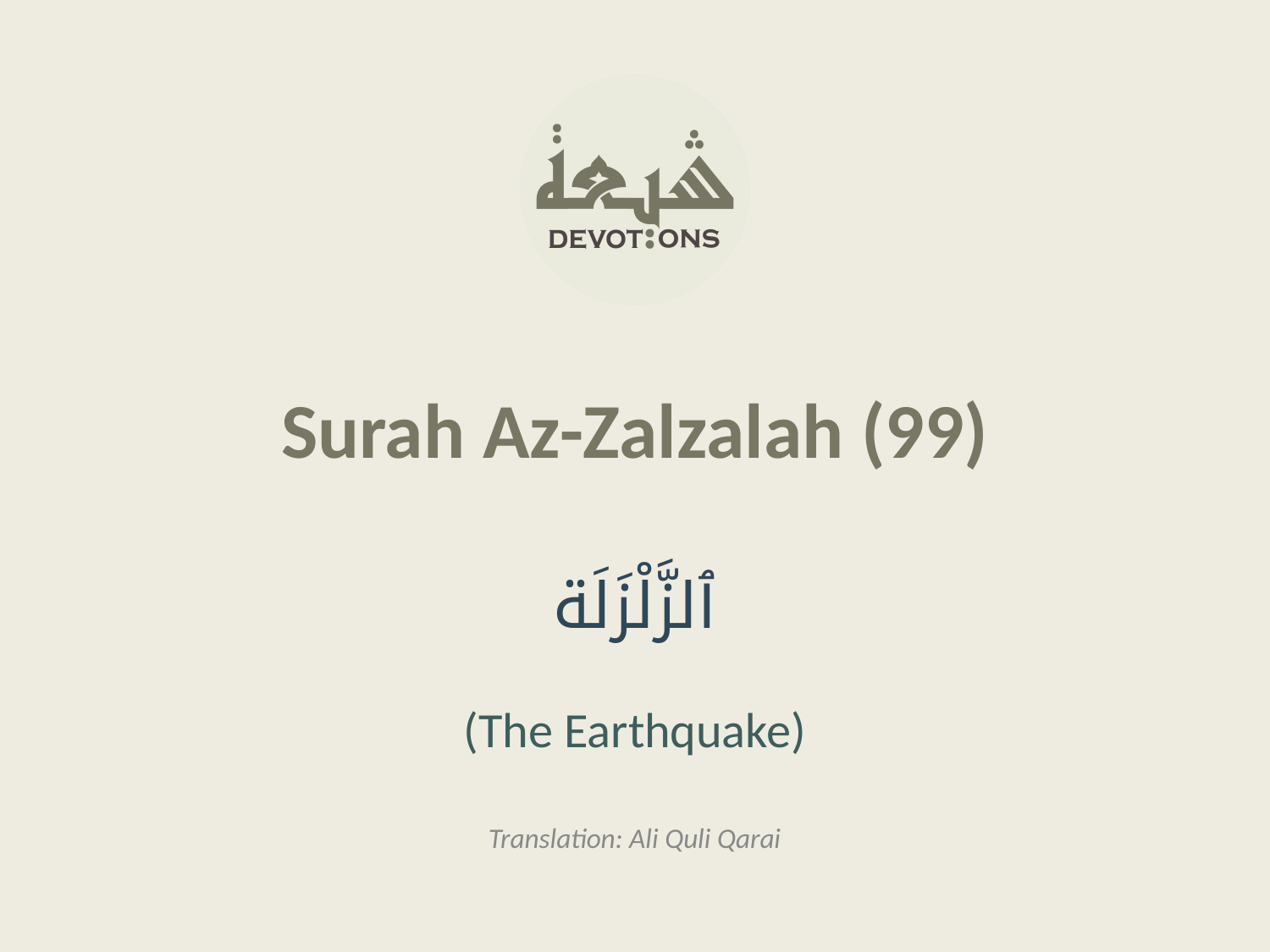

Surah Az-Zalzalah (99)
ٱلزَّلْزَلَة
(The Earthquake)
Translation: Ali Quli Qarai